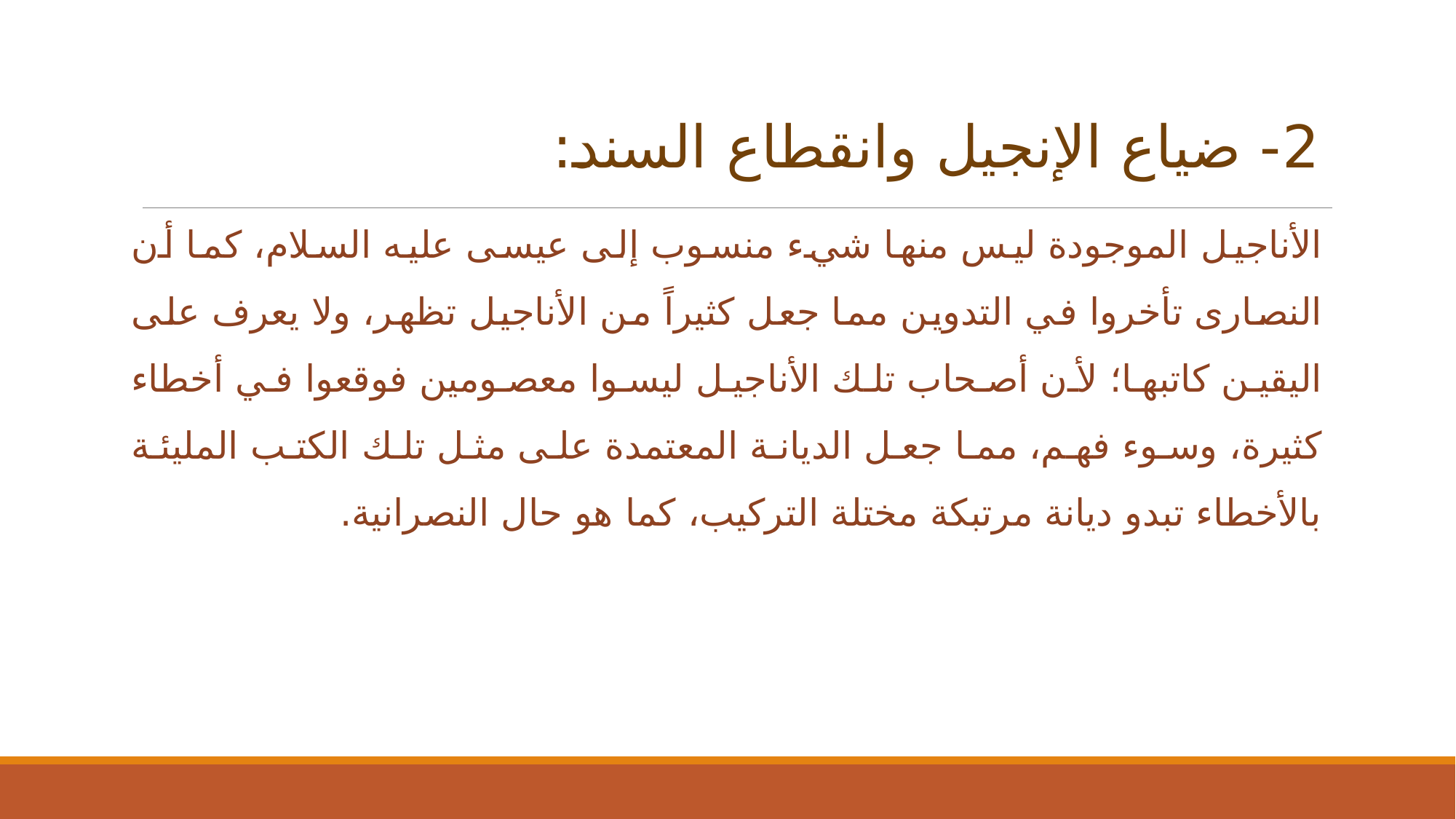

2- ضياع الإنجيل وانقطاع السند:
الأناجيل الموجودة ليس منها شيء منسوب إلى عيسى عليه السلام، كما أن النصارى تأخروا في التدوين مما جعل كثيراً من الأناجيل تظهر، ولا يعرف على اليقين كاتبها؛ لأن أصحاب تلك الأناجيل ليسوا معصومين فوقعوا في أخطاء كثيرة، وسوء فهم، مما جعل الديانة المعتمدة على مثل تلك الكتب المليئة بالأخطاء تبدو ديانة مرتبكة مختلة التركيب، كما هو حال النصرانية.